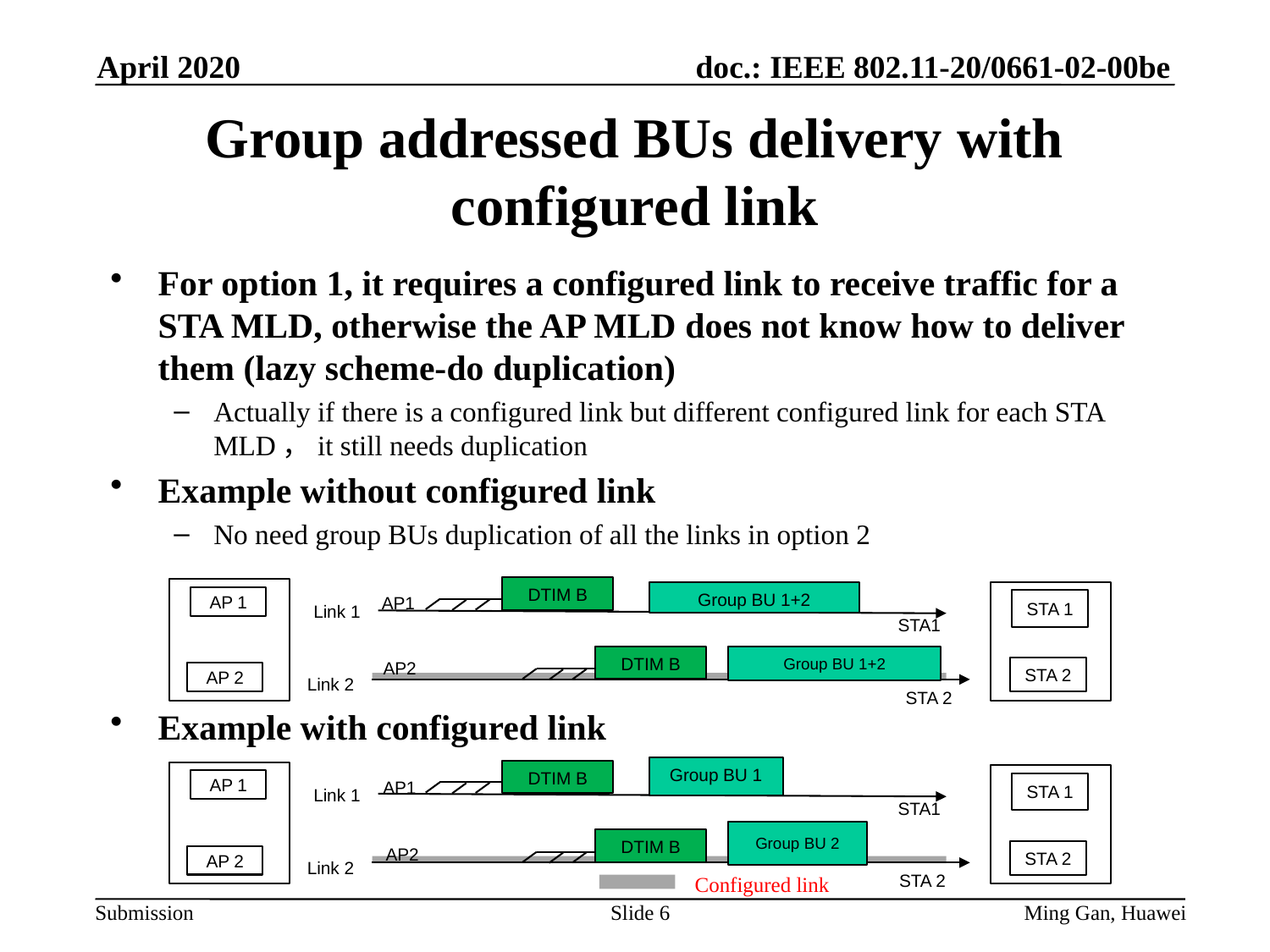

April 2020
# Group addressed BUs delivery with configured link
For option 1, it requires a configured link to receive traffic for a STA MLD, otherwise the AP MLD does not know how to deliver them (lazy scheme-do duplication)
Actually if there is a configured link but different configured link for each STA MLD，it still needs duplication
Example without configured link
No need group BUs duplication of all the links in option 2

Example with configured link

DTIM B

Group BU 1+2

AP1
AP 1
STA 1
Link 1
STA1
Group BU 1+2
DTIM B
AP2
STA 2
AP 2
Link 2

STA 2
Group BU 1
DTIM B

AP1
AP 1
STA 1
Link 1
STA1
Group BU 2
DTIM B
AP2
STA 2
AP 2
Link 2

STA 2
Configured link

Slide 6
Ming Gan, Huawei